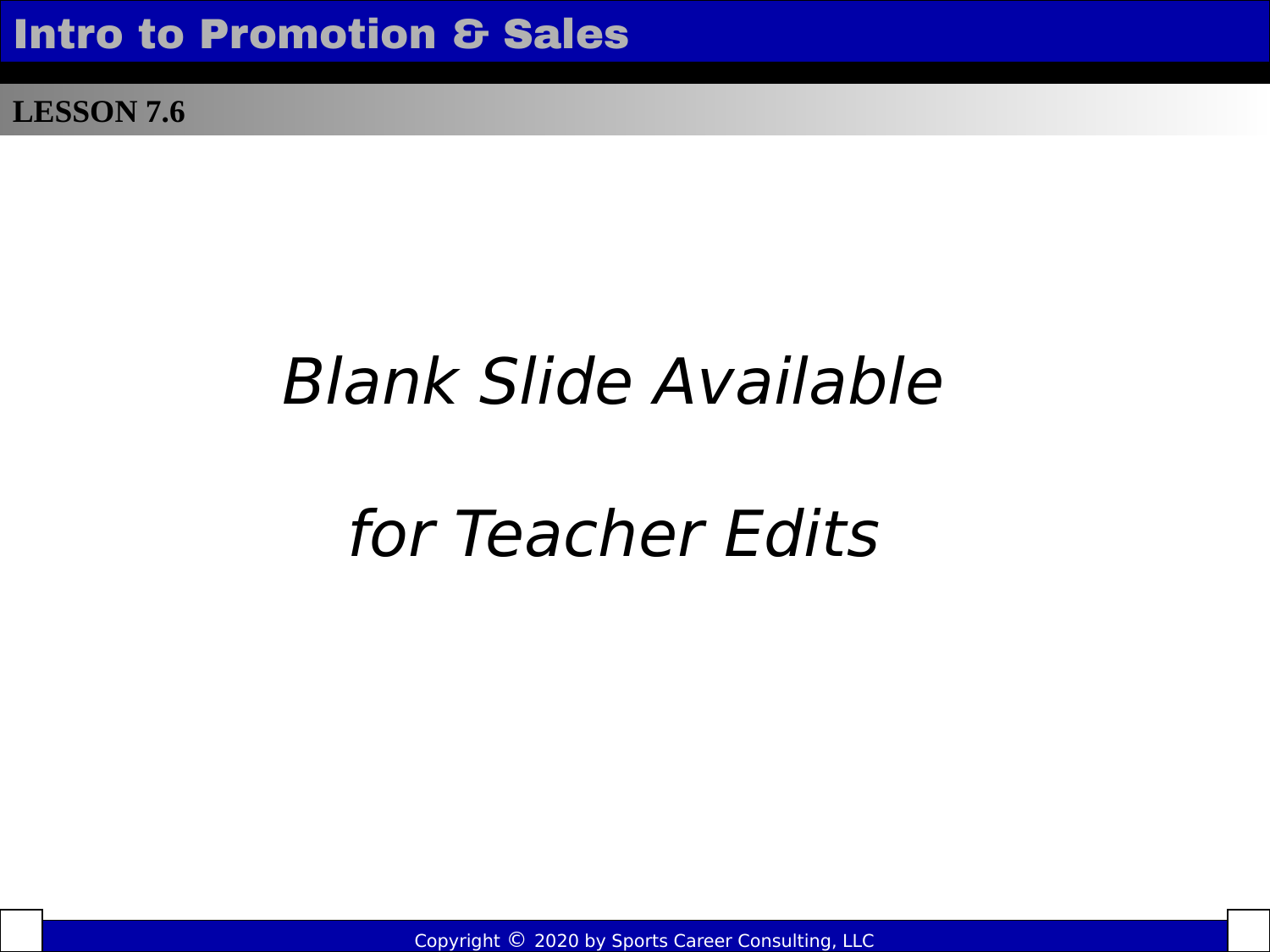

Intro to Promotion & Sales
LESSON 7.6
Action
Blank Slide Available
for Teacher Edits
Copyright © 2020 by Sports Career Consulting, LLC